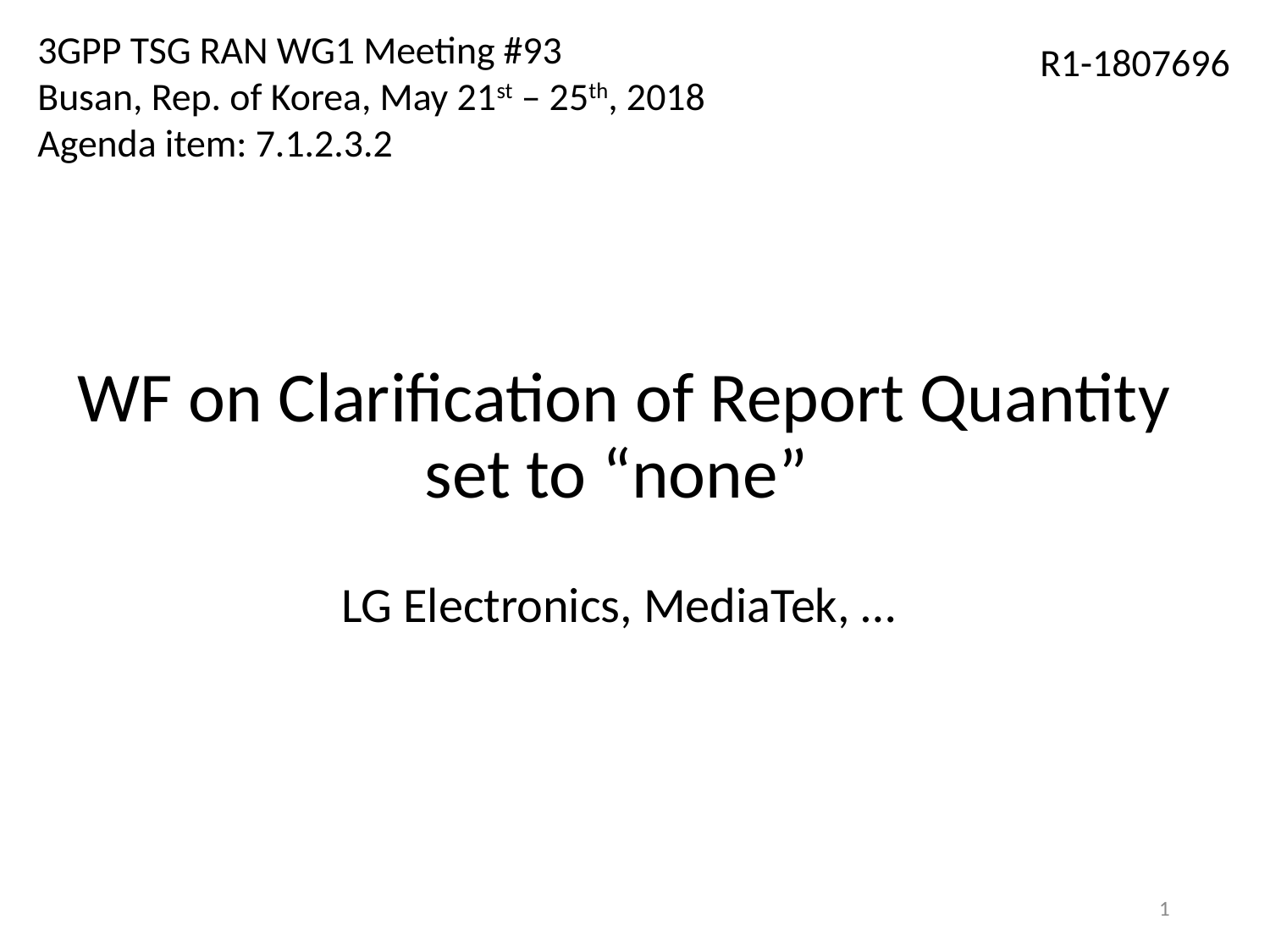

3GPP TSG RAN WG1 Meeting #93
Busan, Rep. of Korea, May 21st – 25th, 2018
Agenda item: 7.1.2.3.2
R1-1807696
# WF on Clarification of Report Quantity set to “none”
LG Electronics, MediaTek, …
1